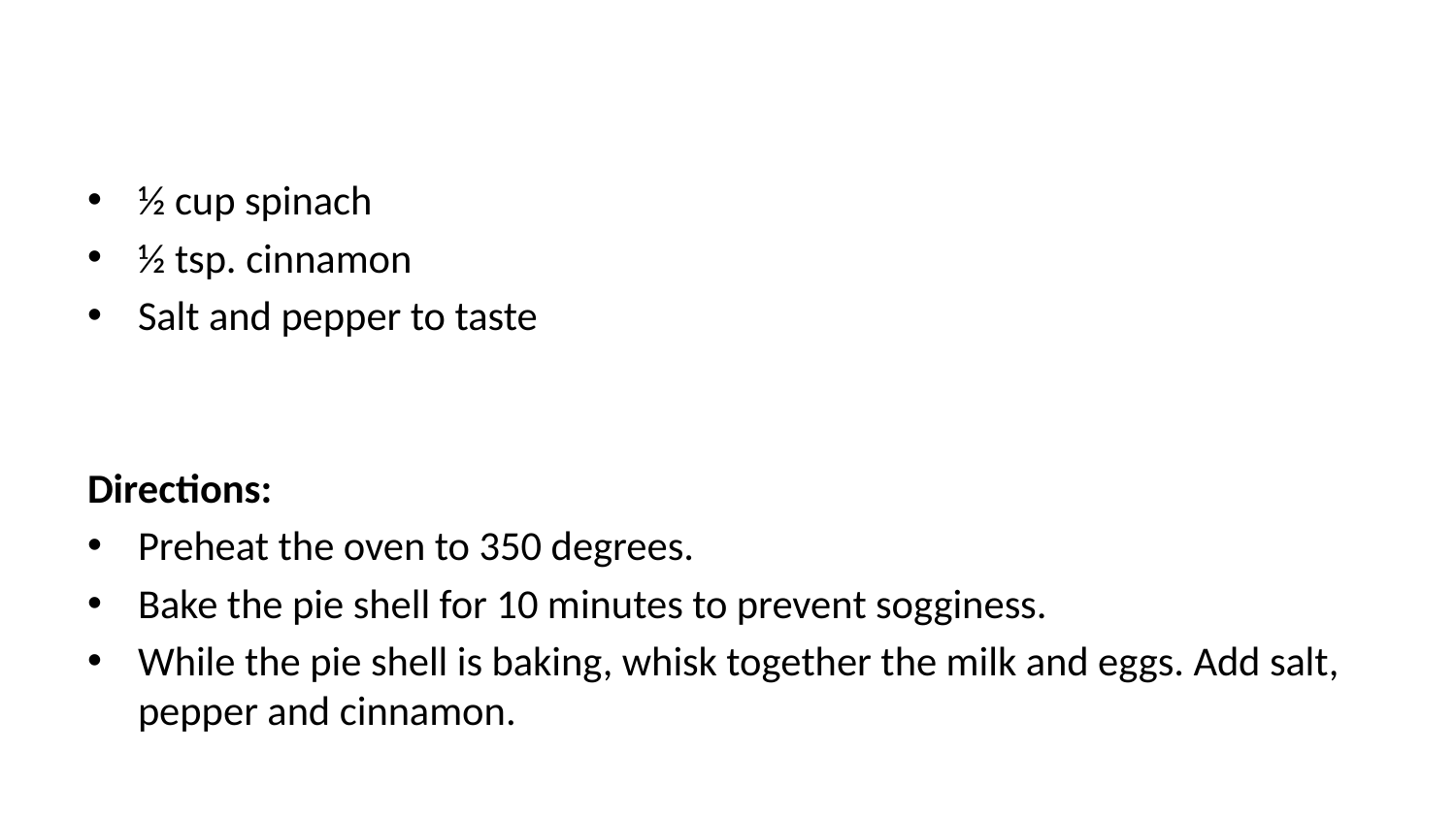

½ cup spinach
½ tsp. cinnamon
Salt and pepper to taste

Directions:
Preheat the oven to 350 degrees.
Bake the pie shell for 10 minutes to prevent sogginess.
While the pie shell is baking, whisk together the milk and eggs. Add salt, pepper and cinnamon.